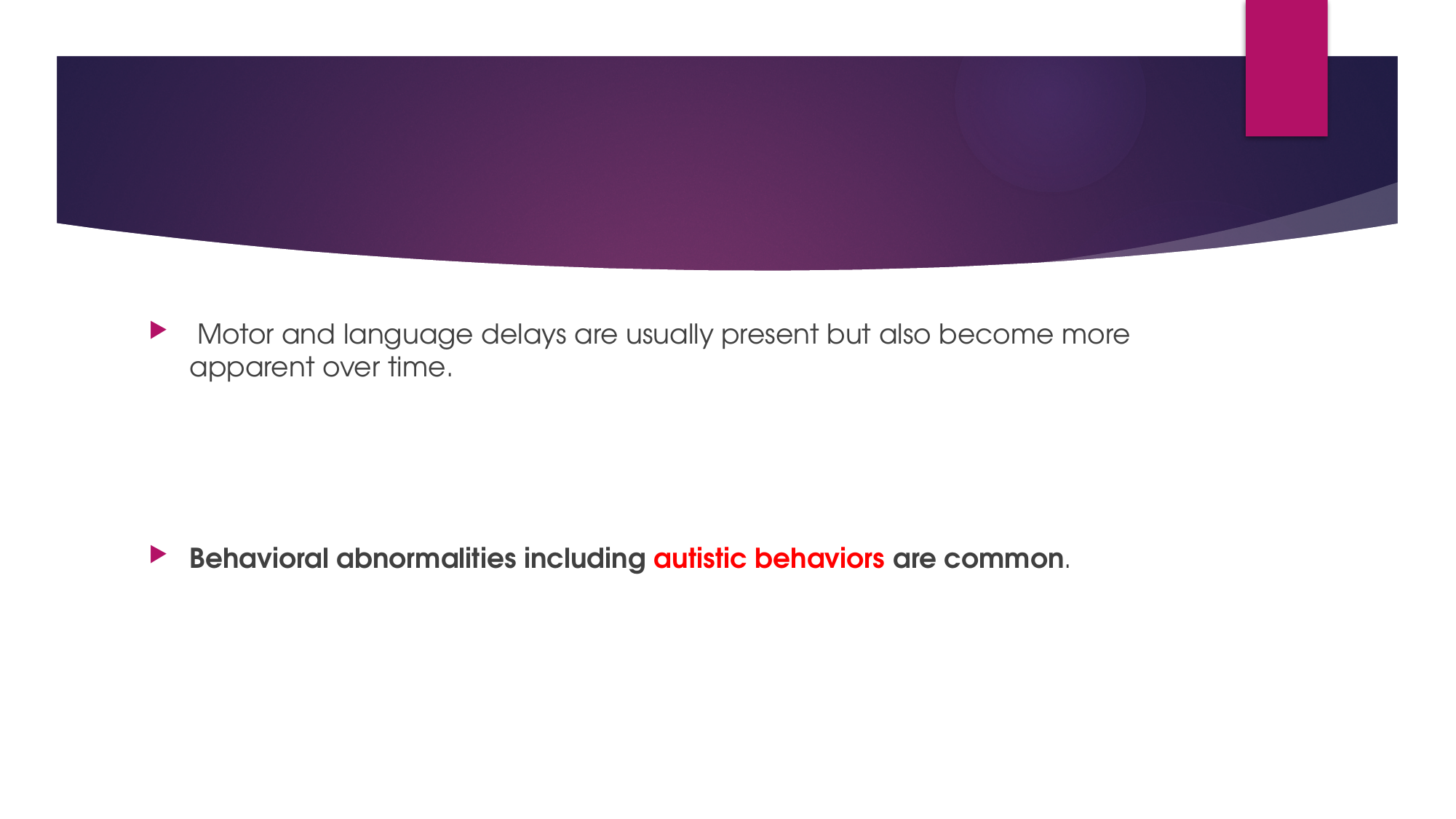

#
 Motor and language delays are usually present but also become more apparent over time.

Behavioral abnormalities including autistic behaviors are common.